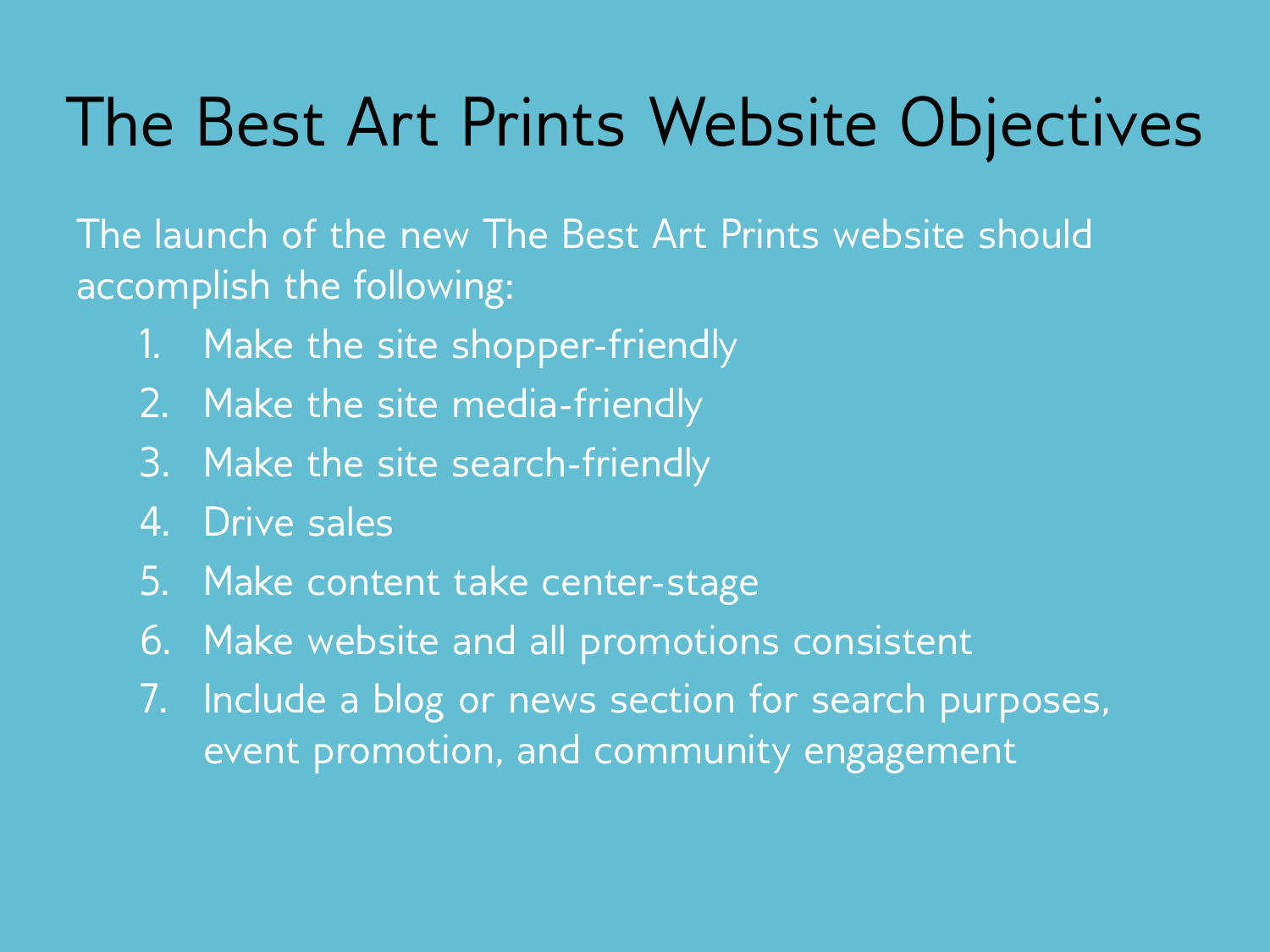

# The Best Art Prints Website Objectives
The launch of the new The Best Art Prints website should accomplish the following:
Make the site shopper-friendly
Make the site media-friendly
Make the site search-friendly
Drive sales
Make content take center-stage
Make website and all promotions consistent
Include a blog or news section for search purposes, event promotion, and community engagement